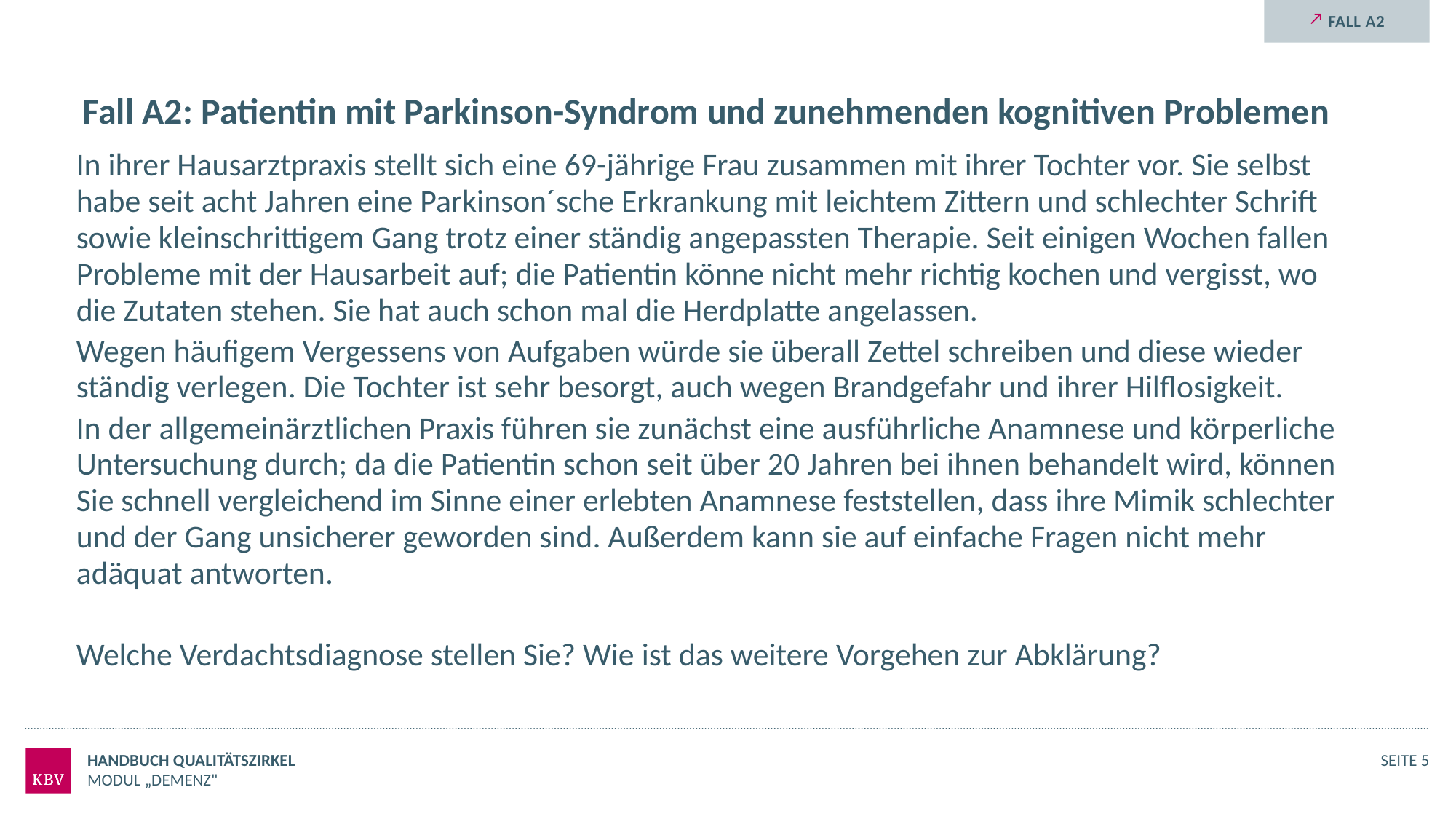

Fall A2
# Fall A2: Patientin mit Parkinson-Syndrom und zunehmenden kognitiven Problemen
In ihrer Hausarztpraxis stellt sich eine 69-jährige Frau zusammen mit ihrer Tochter vor. Sie selbst habe seit acht Jahren eine Parkinson´sche Erkrankung mit leichtem Zittern und schlechter Schrift sowie kleinschrittigem Gang trotz einer ständig angepassten Therapie. Seit einigen Wochen fallen Probleme mit der Hausarbeit auf; die Patientin könne nicht mehr richtig kochen und vergisst, wo die Zutaten stehen. Sie hat auch schon mal die Herdplatte angelassen.
Wegen häufigem Vergessens von Aufgaben würde sie überall Zettel schreiben und diese wieder ständig verlegen. Die Tochter ist sehr besorgt, auch wegen Brandgefahr und ihrer Hilflosigkeit.
In der allgemeinärztlichen Praxis führen sie zunächst eine ausführliche Anamnese und körperliche Untersuchung durch; da die Patientin schon seit über 20 Jahren bei ihnen behandelt wird, können Sie schnell vergleichend im Sinne einer erlebten Anamnese feststellen, dass ihre Mimik schlechter und der Gang unsicherer geworden sind. Außerdem kann sie auf einfache Fragen nicht mehr adäquat antworten.

Welche Verdachtsdiagnose stellen Sie? Wie ist das weitere Vorgehen zur Abklärung?
Handbuch Qualitätszirkel
Seite 5
Modul „Demenz"